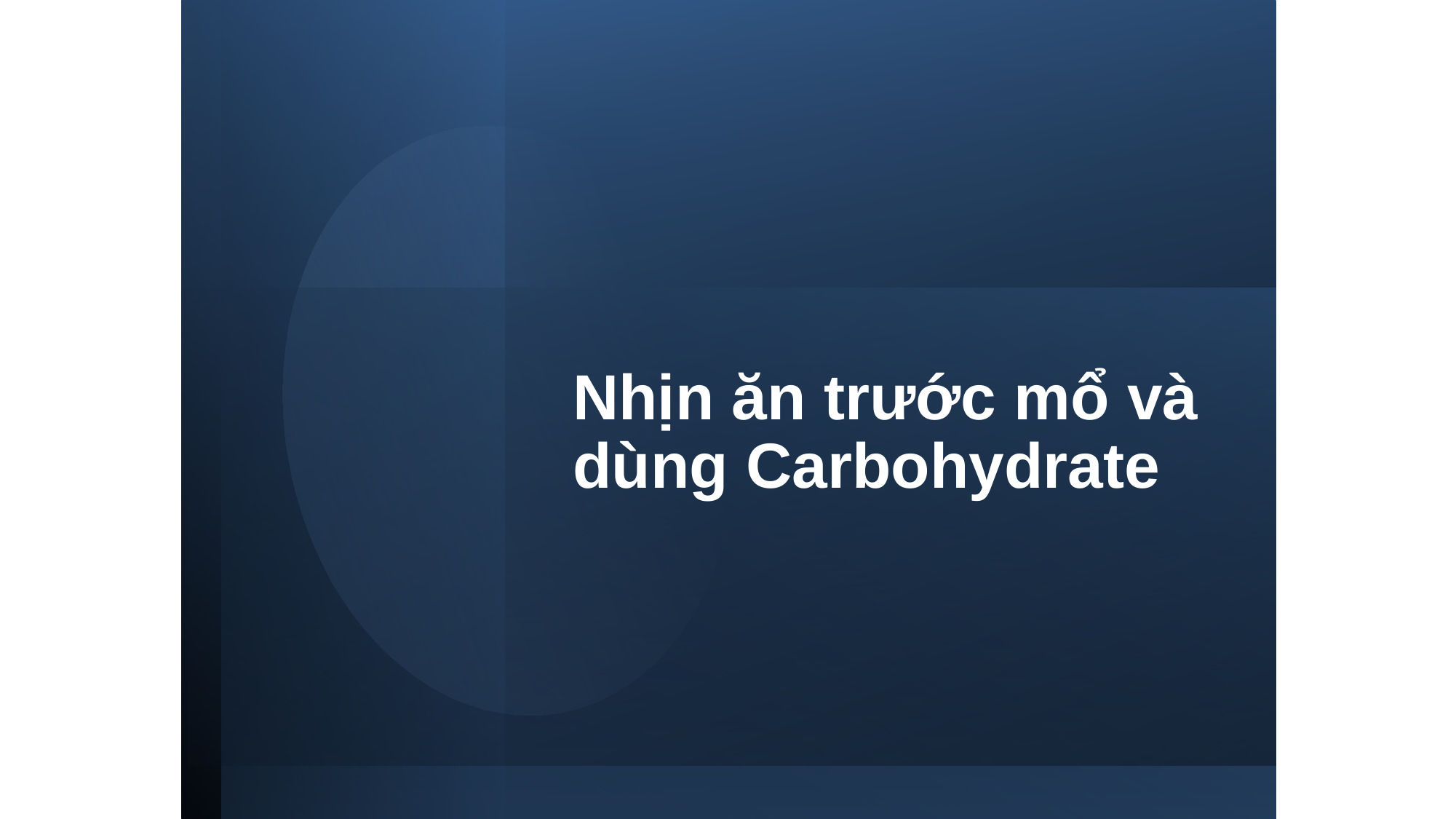

# Nhịn ăn trước mổ và dùng Carbohydrate